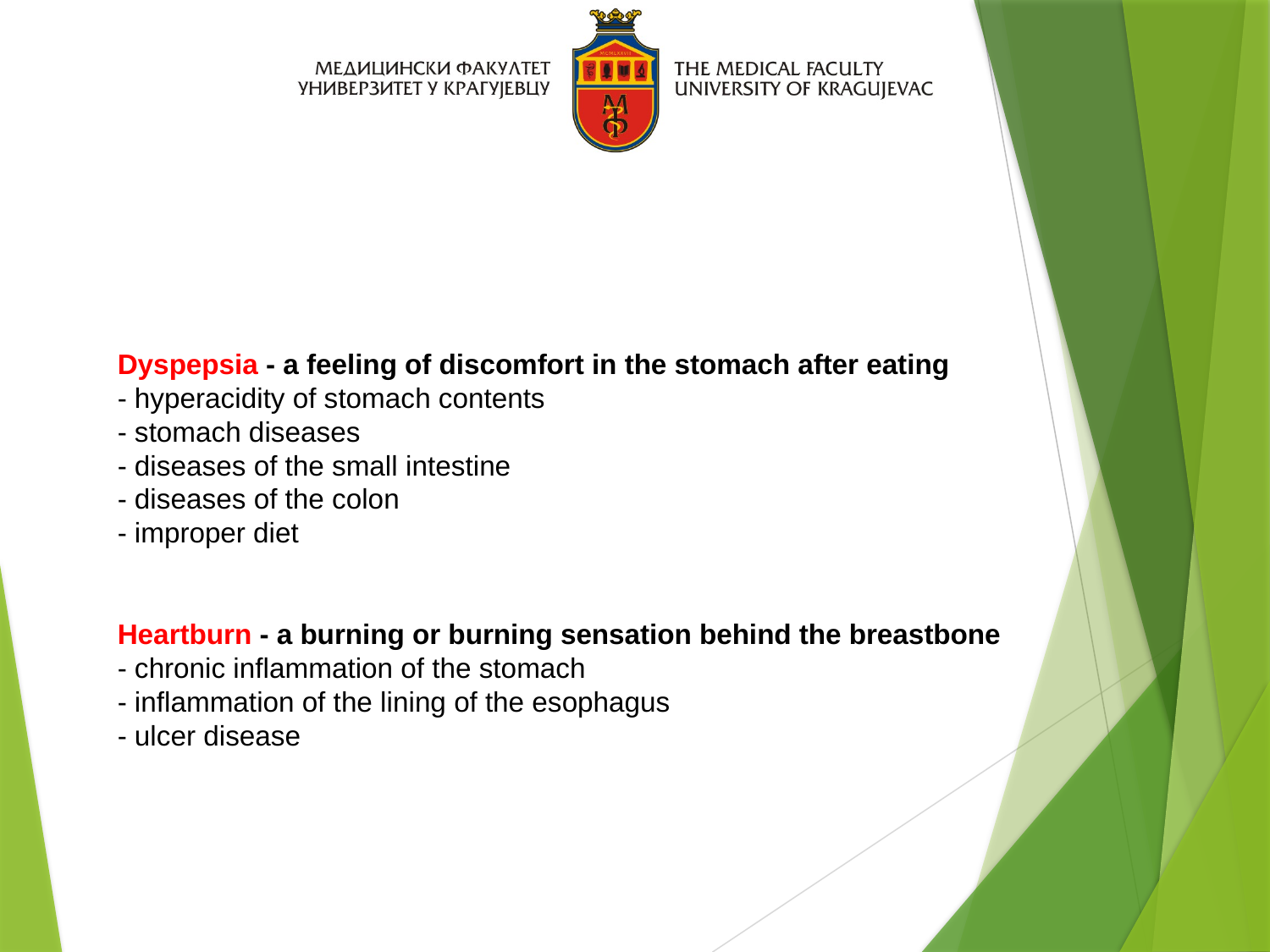

Dyspepsia - a feeling of discomfort in the stomach after eating
- hyperacidity of stomach contents
- stomach diseases
- diseases of the small intestine
- diseases of the colon
- improper diet

Heartburn - a burning or burning sensation behind the breastbone
- chronic inflammation of the stomach
- inflammation of the lining of the esophagus
- ulcer disease